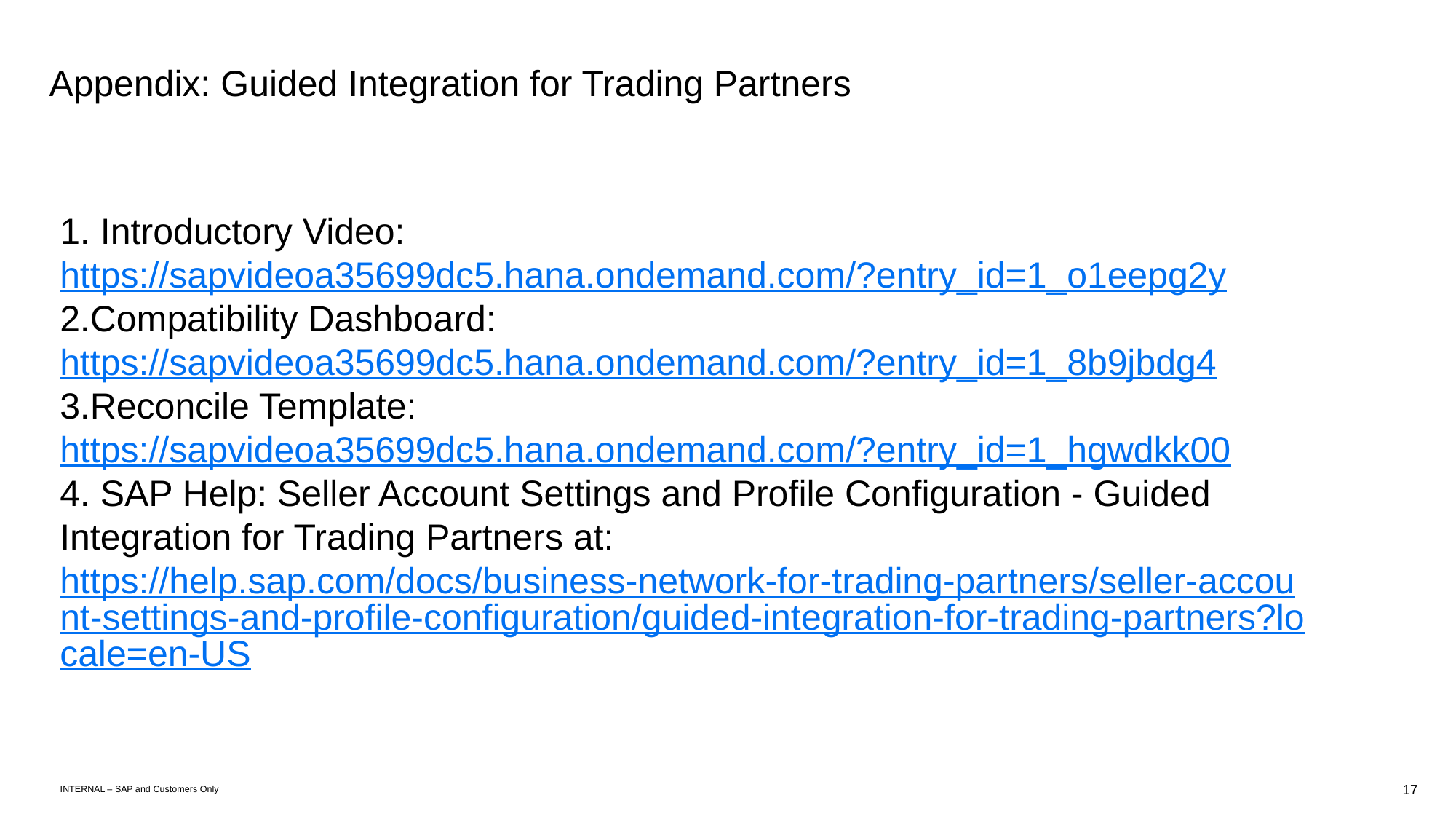

# Appendix: Guided Integration for Trading Partners
1. Introductory Video: https://sapvideoa35699dc5.hana.ondemand.com/?entry_id=1_o1eepg2y
2.Compatibility Dashboard: https://sapvideoa35699dc5.hana.ondemand.com/?entry_id=1_8b9jbdg4
3.Reconcile Template: https://sapvideoa35699dc5.hana.ondemand.com/?entry_id=1_hgwdkk00
4. SAP Help: Seller Account Settings and Profile Configuration - Guided Integration for Trading Partners at: https://help.sap.com/docs/business-network-for-trading-partners/seller-account-settings-and-profile-configuration/guided-integration-for-trading-partners?locale=en-US